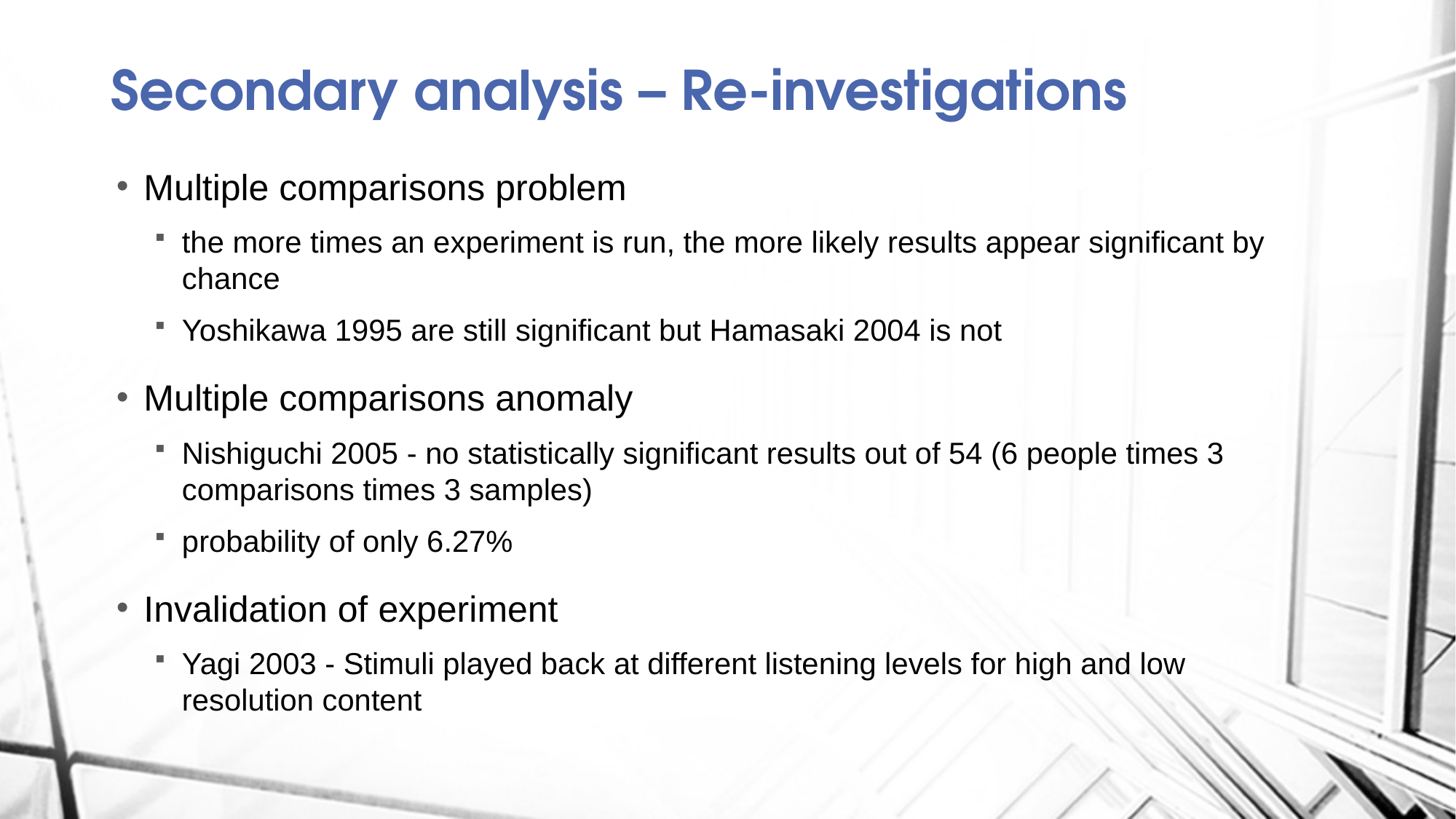

# Secondary analysis – Re-investigations
Multiple comparisons problem
the more times an experiment is run, the more likely results appear significant by chance
Yoshikawa 1995 are still significant but Hamasaki 2004 is not
Multiple comparisons anomaly
Nishiguchi 2005 - no statistically significant results out of 54 (6 people times 3 comparisons times 3 samples)
probability of only 6.27%
Invalidation of experiment
Yagi 2003 - Stimuli played back at different listening levels for high and low resolution content